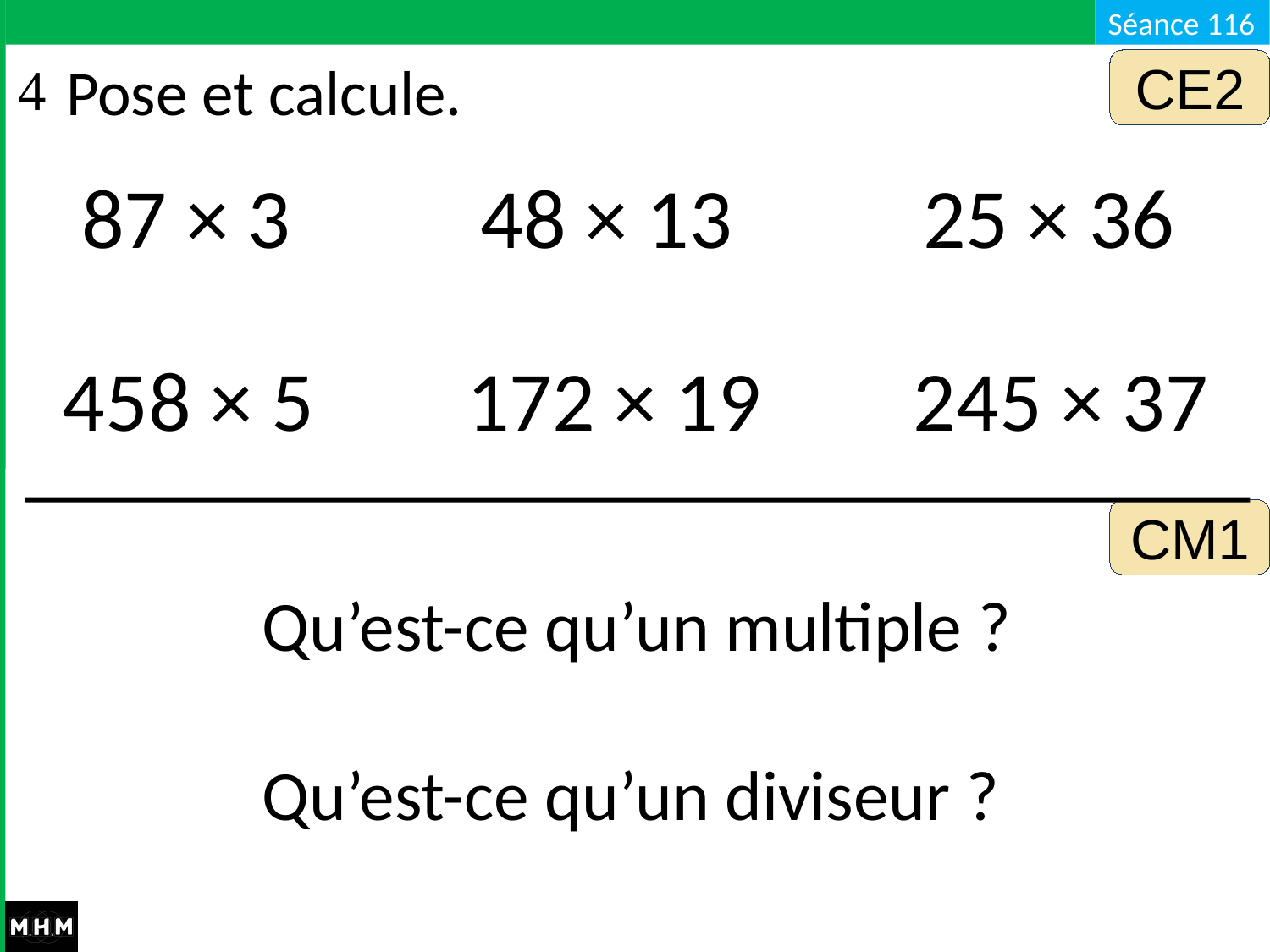

Pose et calcule.
CE2
 87 × 3          48 × 13          25 × 36

458 × 5        172 × 19        245 × 37

CM1
Qu’est-ce qu’un multiple ?

Qu’est-ce qu’un diviseur ?